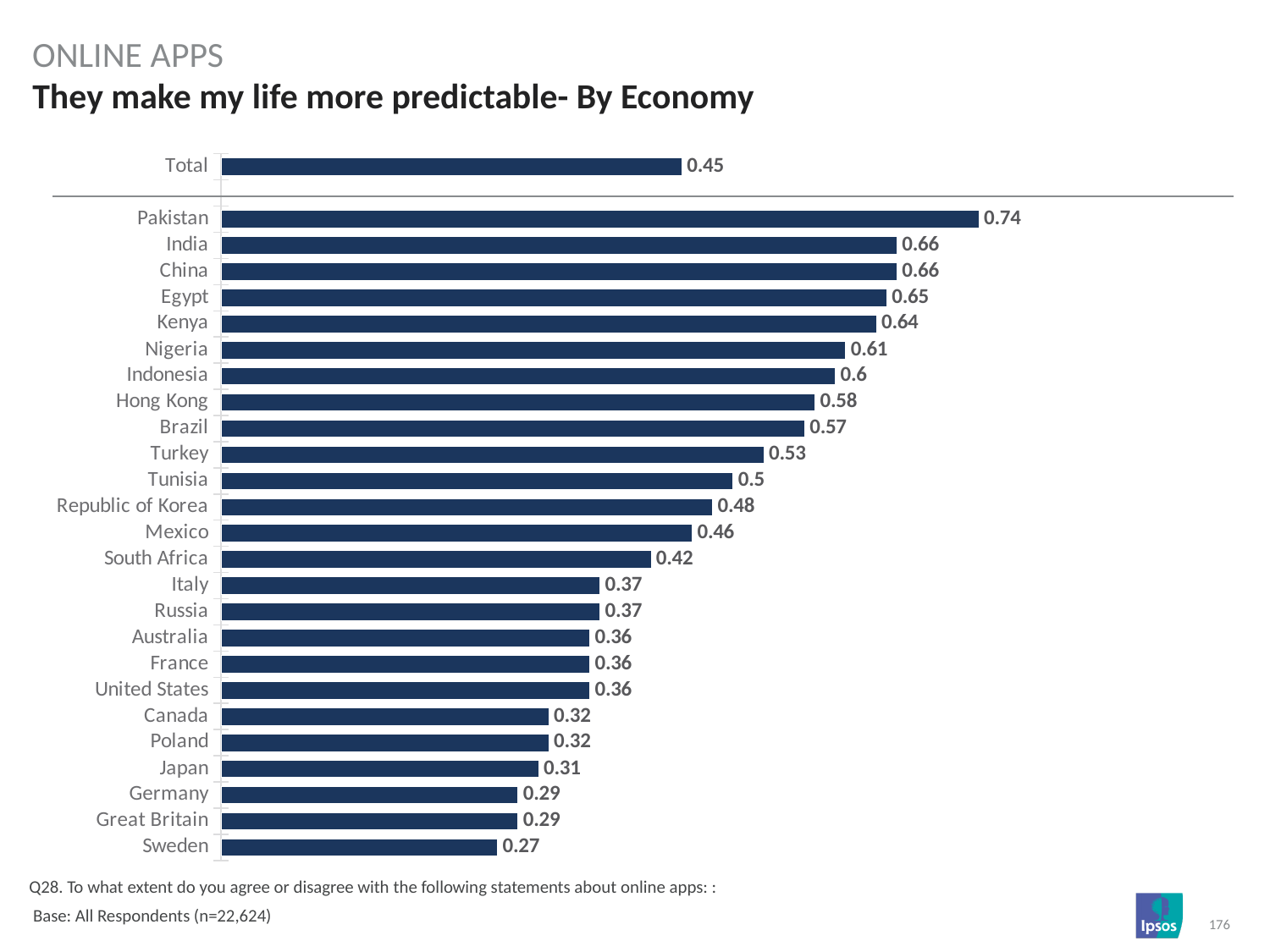

online APPS
# They make my life more predictable- By Economy

### Chart

| Category | Column1 |
|---|---|
| Total | 0.45 |
|  | None |
| Pakistan | 0.74 |
| India | 0.66 |
| China | 0.66 |
| Egypt | 0.65 |
| Kenya | 0.64 |
| Nigeria | 0.61 |
| Indonesia | 0.6 |
| Hong Kong | 0.58 |
| Brazil | 0.57 |
| Turkey | 0.53 |
| Tunisia | 0.5 |
| Republic of Korea | 0.48 |
| Mexico | 0.46 |
| South Africa | 0.42 |
| Italy | 0.37 |
| Russia | 0.37 |
| Australia | 0.36 |
| France | 0.36 |
| United States | 0.36 |
| Canada | 0.32 |
| Poland | 0.32 |
| Japan | 0.31 |
| Germany | 0.29 |
| Great Britain | 0.29 |
| Sweden | 0.27 |
Q28. To what extent do you agree or disagree with the following statements about online apps: :
 Base: All Respondents (n=22,624)